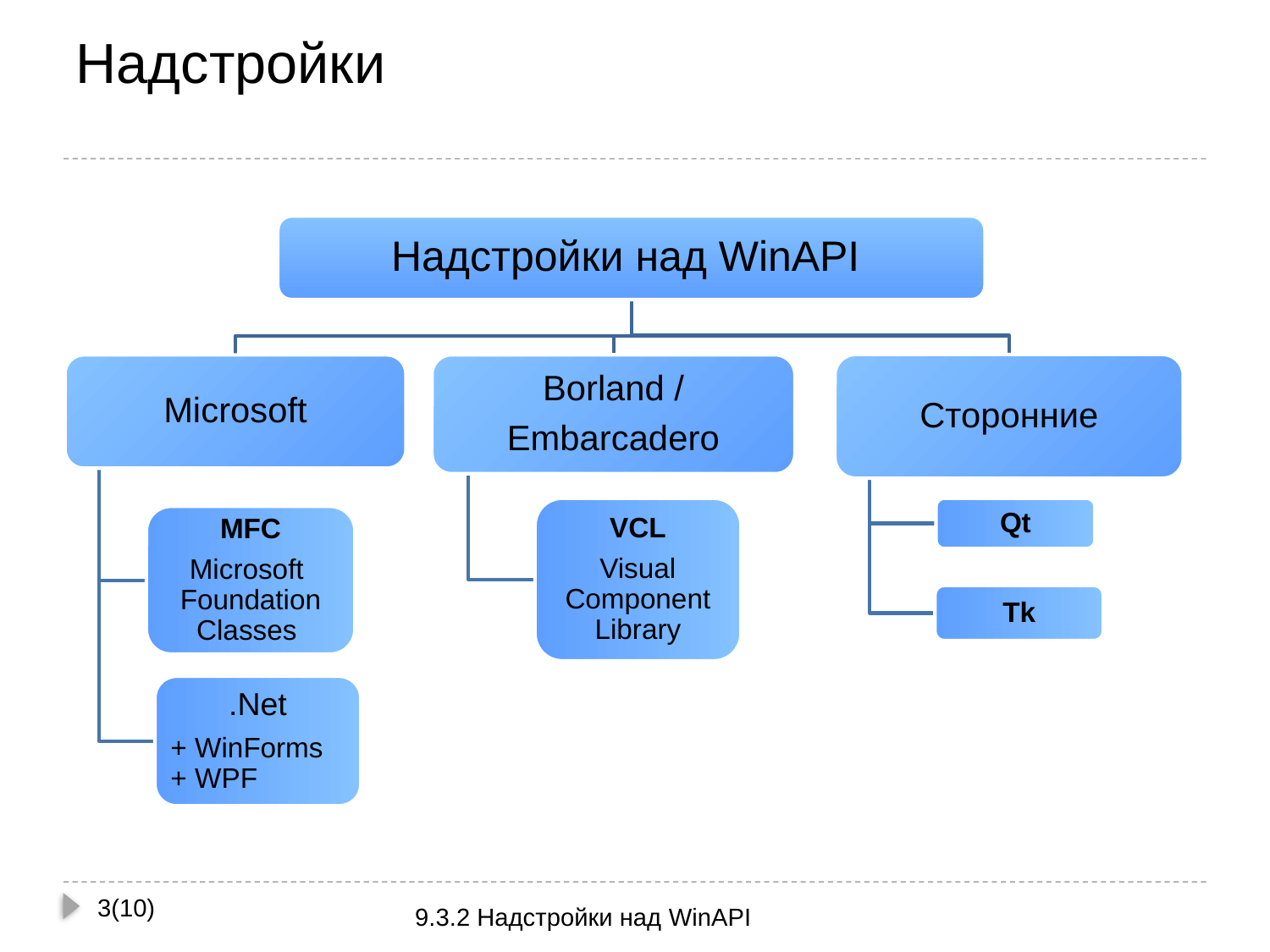

# Надстройки
Надстройки над WinAPI
Microsoft
MFC
Microsoft
Foundation
Classes
.Net
 + WinForms
 + WPF
Borland /
Embarcadero
VCL
Visual
Component
Library
Сторонние
Qt
Tk
3(10)
9.3.2 Надстройки над WinAPI